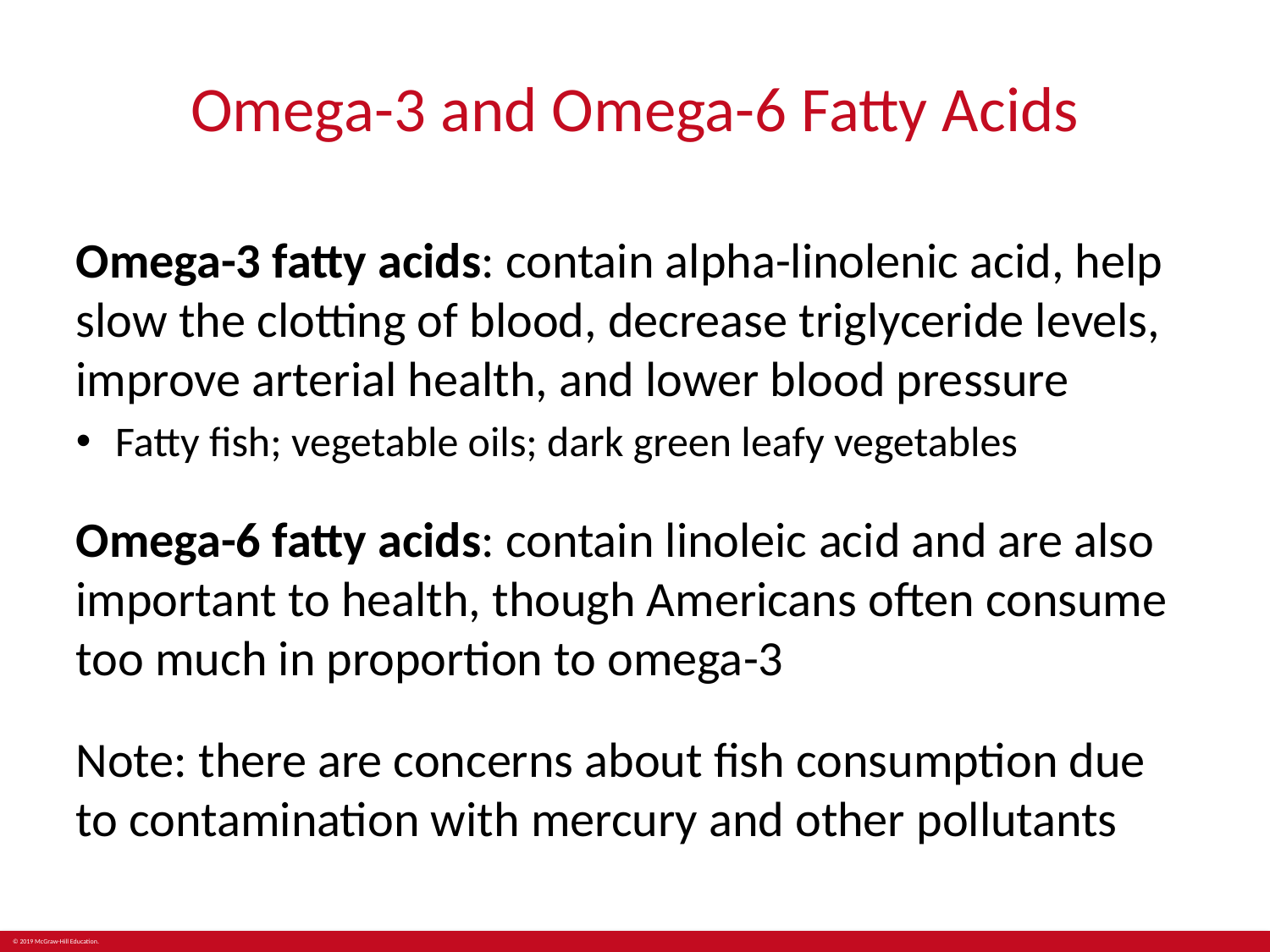

# Omega-3 and Omega-6 Fatty Acids
Omega-3 fatty acids: contain alpha-linolenic acid, help slow the clotting of blood, decrease triglyceride levels, improve arterial health, and lower blood pressure
Fatty fish; vegetable oils; dark green leafy vegetables
Omega-6 fatty acids: contain linoleic acid and are also important to health, though Americans often consume too much in proportion to omega-3
Note: there are concerns about fish consumption due to contamination with mercury and other pollutants